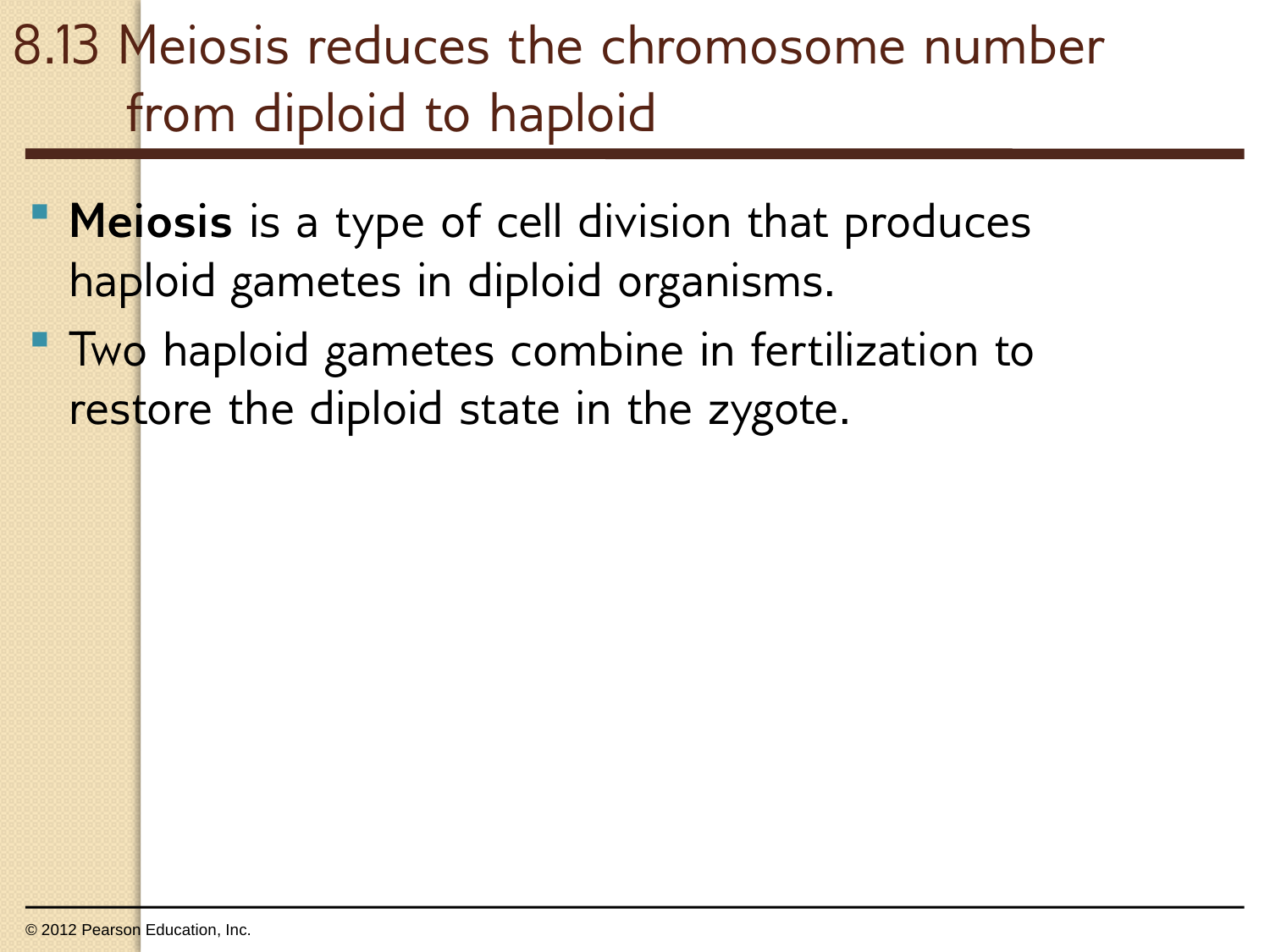

8.13 Meiosis reduces the chromosome number from diploid to haploid
0

Meiosis is a type of cell division that produces haploid gametes in diploid organisms.
Two haploid gametes combine in fertilization to restore the diploid state in the zygote.

© 2012 Pearson Education, Inc.